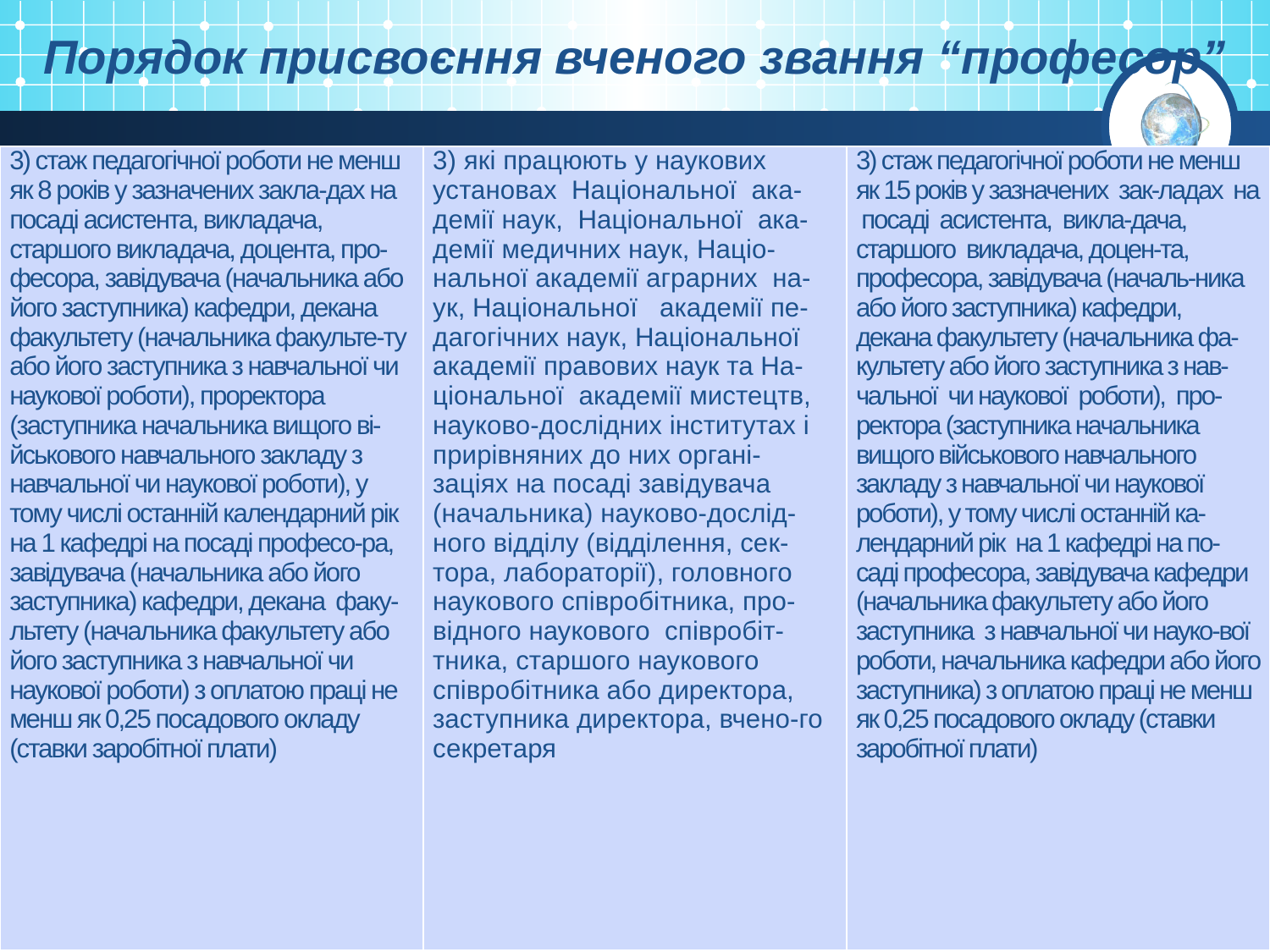

# Порядок присвоєння вченого звання “професор”
| 3) стаж педагогічної роботи не менш як 8 років у зазначених закла-дах на посаді асистента, викладача, старшого викладача, доцента, про-фесора, завідувача (начальника або його заступника) кафедри, декана факультету (начальника факульте-ту або його заступника з навчальної чи наукової роботи), проректора (заступника начальника вищого ві-йськового навчального закладу з навчальної чи наукової роботи), у тому числі останній календарний рік на 1 кафедрі на посаді професо-ра, завідувача (начальника або його заступника) кафедри, декана факу-льтету (начальника факультету або його заступника з навчальної чи наукової роботи) з оплатою праці не менш як 0,25 посадового окладу (ставки заробітної плати) | 3) які працюють у наукових установах Національної ака-демії наук, Національної ака-демії медичних наук, Націо-нальної академії аграрних на-ук, Національної академії пе-дагогічних наук, Національної академії правових наук та На-ціональної академії мистецтв, науково-дослідних інститутах і прирівняних до них органі-заціях на посаді завідувача (начальника) науково-дослід-ного відділу (відділення, сек-тора, лабораторії), головного наукового співробітника, про-відного наукового співробіт-тника, старшого наукового співробітника або директора, заступника директора, вчено-го секретаря | 3) стаж педагогічної роботи не менш як 15 років у зазначених зак-ладах на посаді асистента, викла-дача, старшого викладача, доцен-та, професора, завідувача (началь-ника або його заступника) кафедри, декана факультету (начальника фа-культету або його заступника з нав-чальної чи наукової роботи), про-ректора (заступника начальника вищого військового навчального закладу з навчальної чи наукової роботи), у тому числі останній ка-лендарний рік на 1 кафедрі на по-саді професора, завідувача кафедри (начальника факультету або його заступника з навчальної чи науко-вої роботи, начальника кафедри або його заступника) з оплатою праці не менш як 0,25 посадового окладу (ставки заробітної плати) |
| --- | --- | --- |